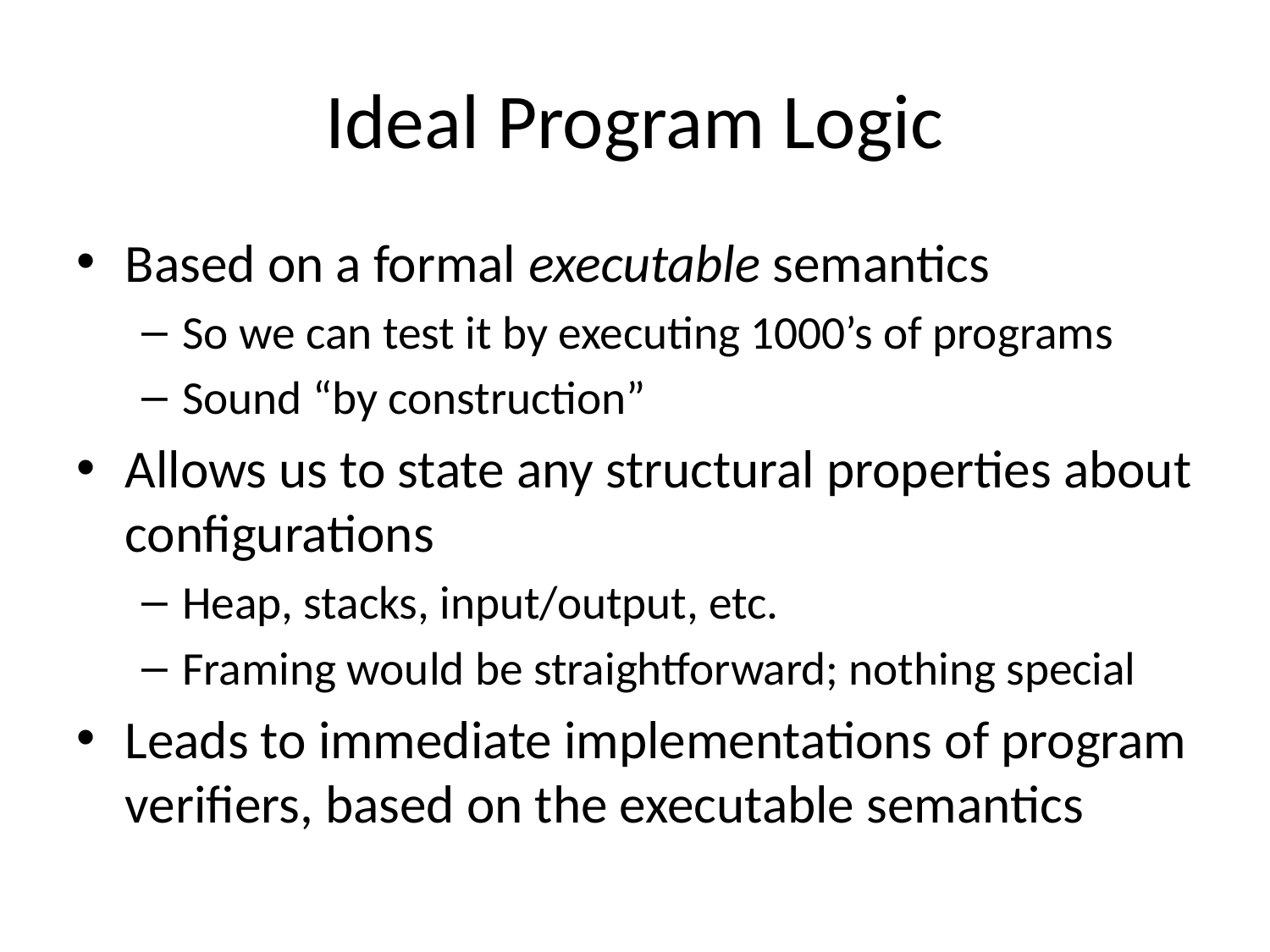

# Ideal Program Logic
Based on a formal executable semantics
So we can test it by executing 1000’s of programs
Sound “by construction”
Allows us to state any structural properties about configurations
Heap, stacks, input/output, etc.
Framing would be straightforward; nothing special
Leads to immediate implementations of program verifiers, based on the executable semantics